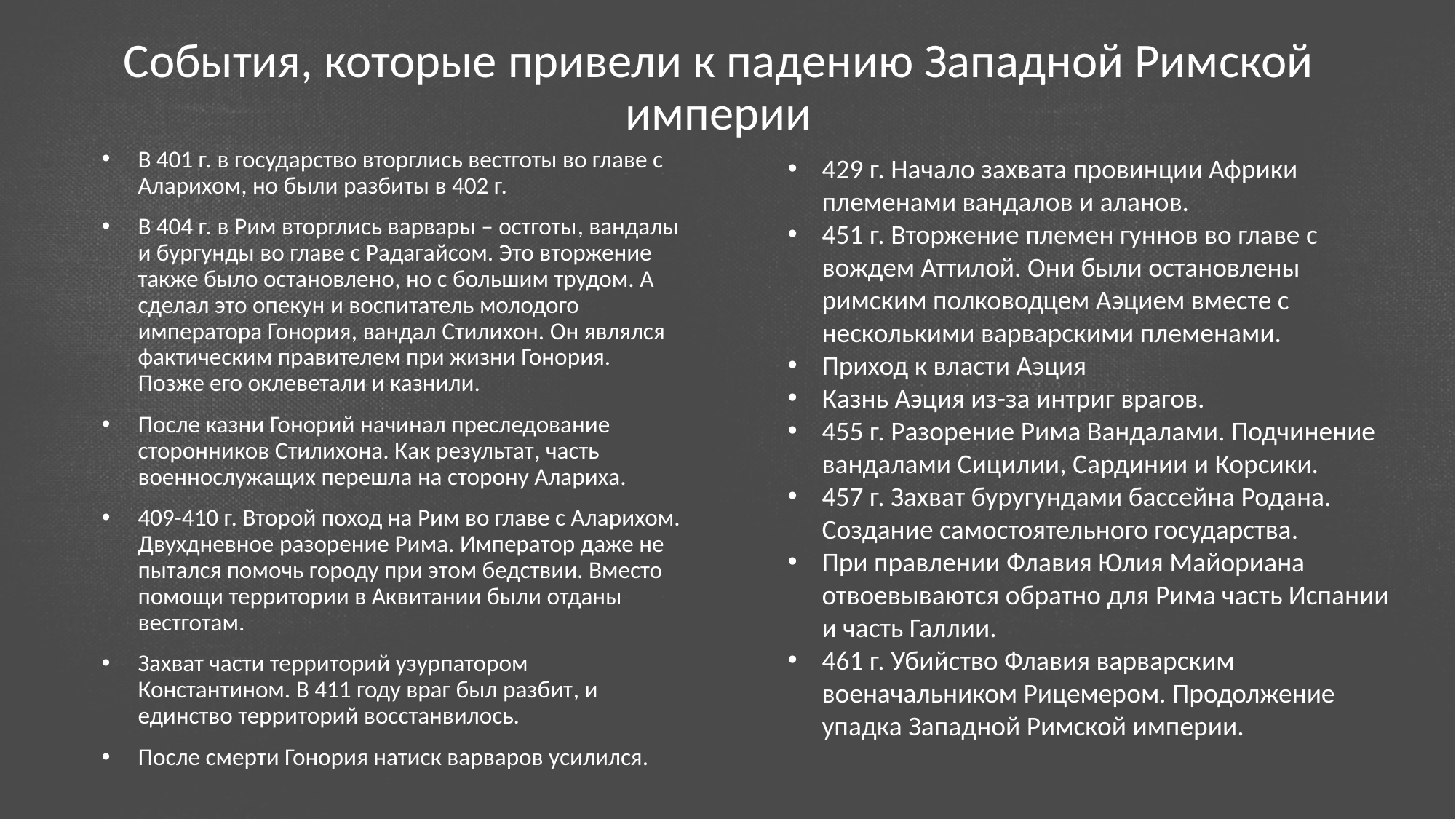

# События, которые привели к падению Западной Римской империи
В 401 г. в государство вторглись вестготы во главе с Аларихом, но были разбиты в 402 г.
В 404 г. в Рим вторглись варвары – остготы, вандалы и бургунды во главе с Радагайсом. Это вторжение также было остановлено, но с большим трудом. А сделал это опекун и воспитатель молодого императора Гонория, вандал Стилихон. Он являлся фактическим правителем при жизни Гонория. Позже его оклеветали и казнили.
После казни Гонорий начинал преследование сторонников Стилихона. Как результат, часть военнослужащих перешла на сторону Алариха.
409-410 г. Второй поход на Рим во главе с Аларихом. Двухдневное разорение Рима. Император даже не пытался помочь городу при этом бедствии. Вместо помощи территории в Аквитании были отданы вестготам.
Захват части территорий узурпатором Константином. В 411 году враг был разбит, и единство территорий восстанвилось.
После смерти Гонория натиск варваров усилился.
429 г. Начало захвата провинции Африки племенами вандалов и аланов.
451 г. Вторжение племен гуннов во главе с вождем Аттилой. Они были остановлены римским полководцем Аэцием вместе с несколькими варварскими племенами.
Приход к власти Аэция
Казнь Аэция из-за интриг врагов.
455 г. Разорение Рима Вандалами. Подчинение вандалами Сицилии, Сардинии и Корсики.
457 г. Захват буругундами бассейна Родана. Создание самостоятельного государства.
При правлении Флавия Юлия Майориана отвоевываются обратно для Рима часть Испании и часть Галлии.
461 г. Убийство Флавия варварским военачальником Рицемером. Продолжение упадка Западной Римской империи.